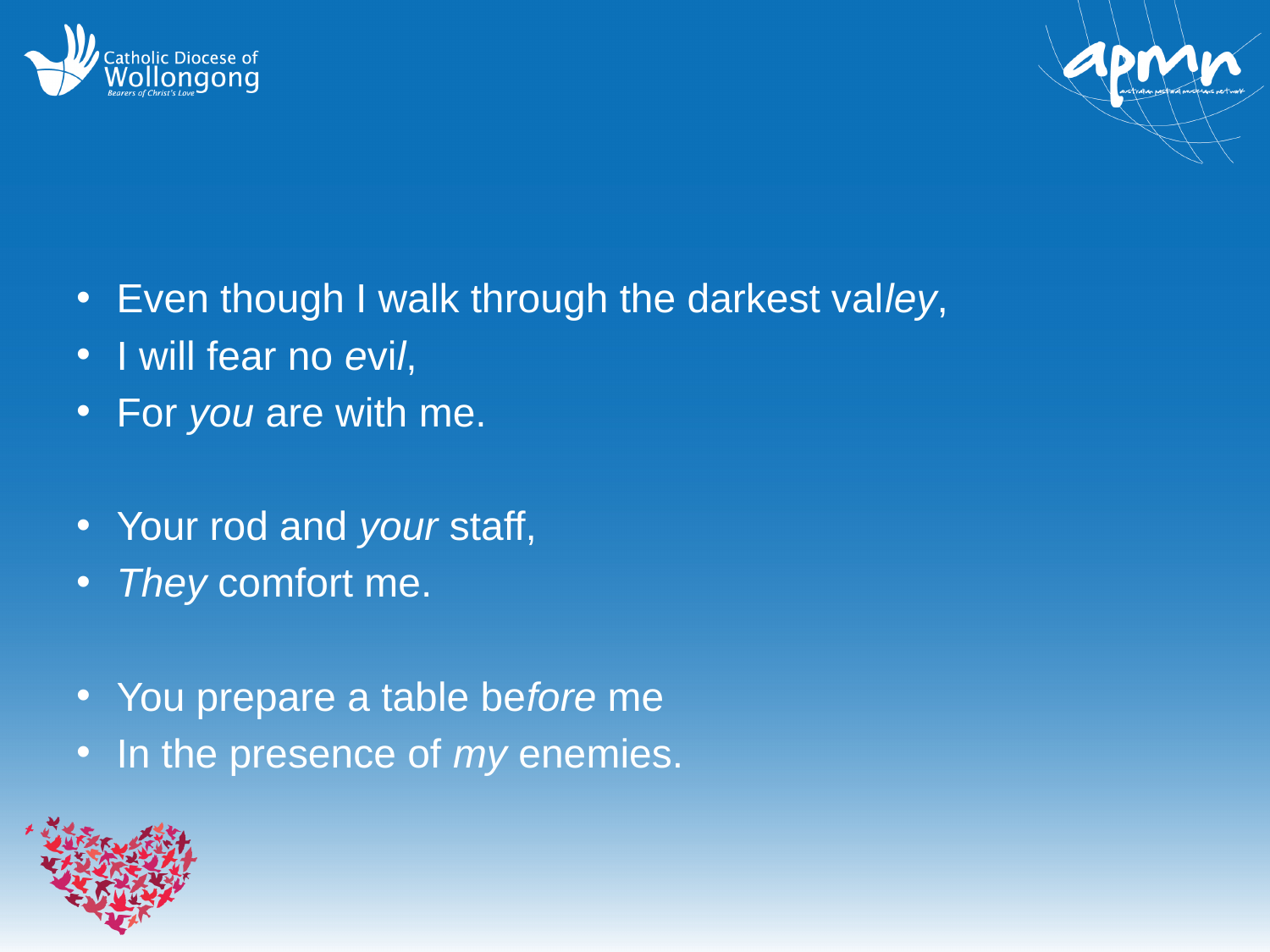

#
Even though I walk through the darkest valley,
I will fear no evil,
For you are with me.

Your rod and your staff,
They comfort me.

You prepare a table before me
In the presence of my enemies.